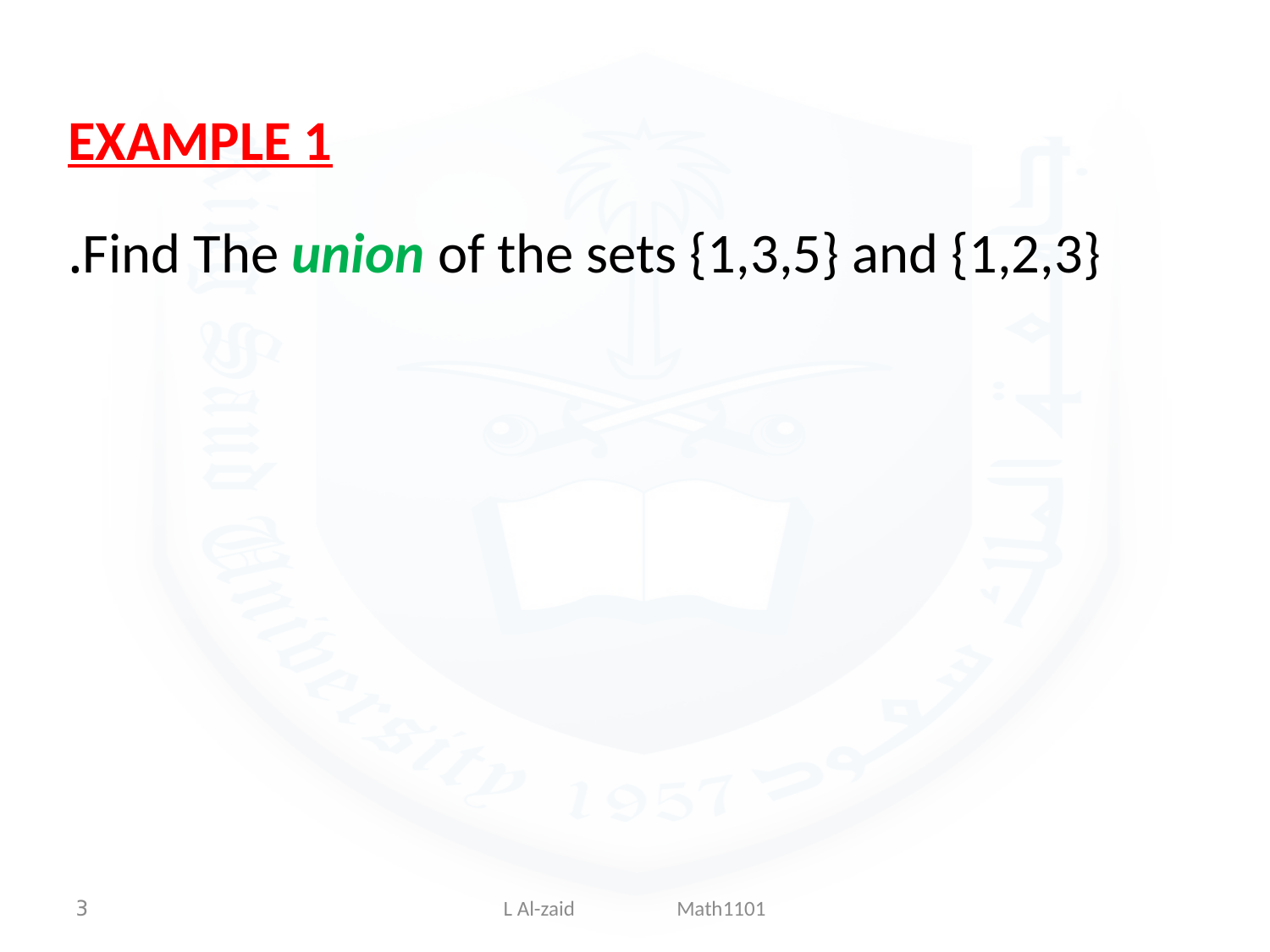

EXAMPLE 1
Find The union of the sets {1,3,5} and {1,2,3}.
3
L Al-zaid                     Math1101